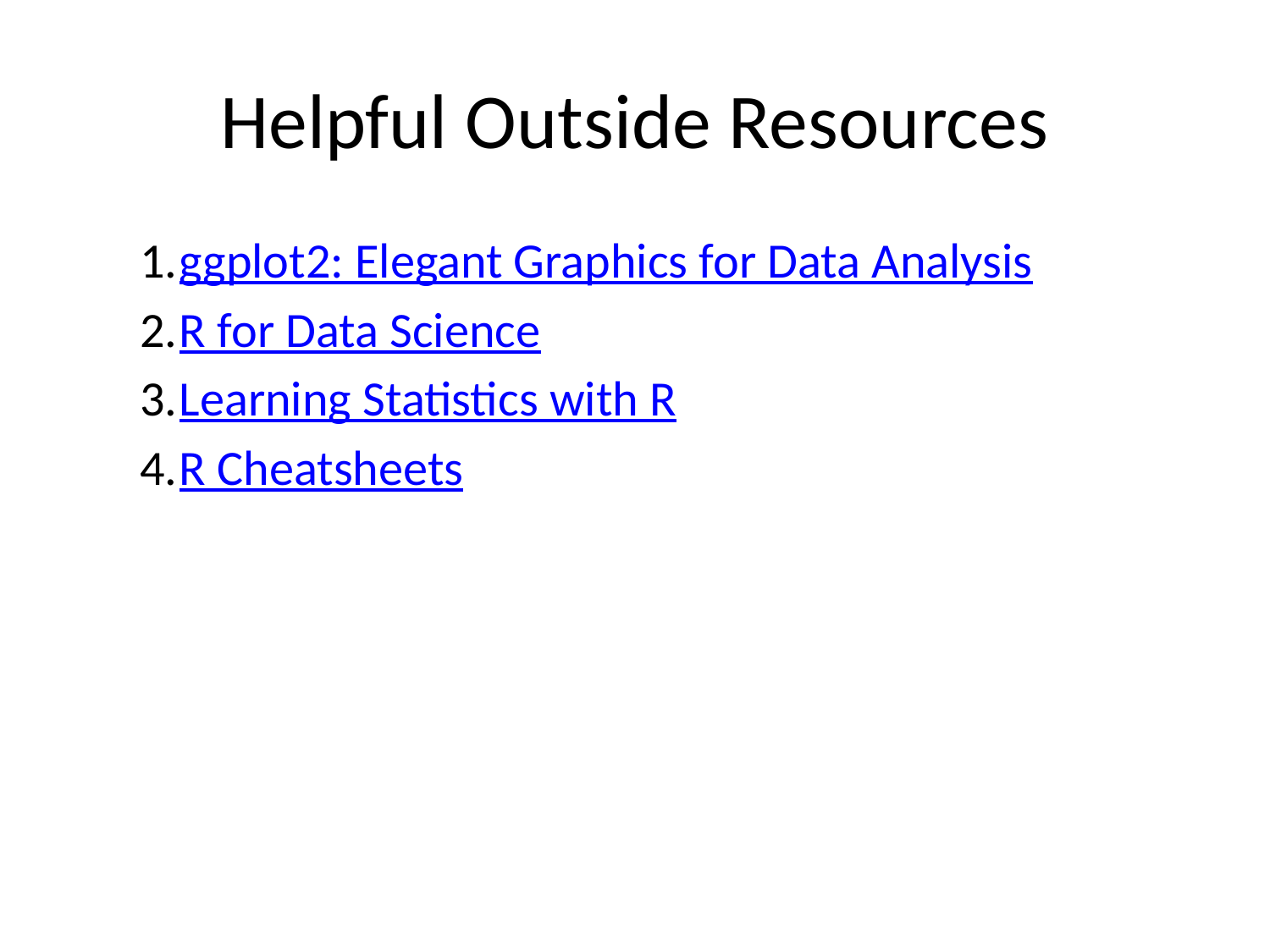

# Helpful Outside Resources
ggplot2: Elegant Graphics for Data Analysis
R for Data Science
Learning Statistics with R
R Cheatsheets